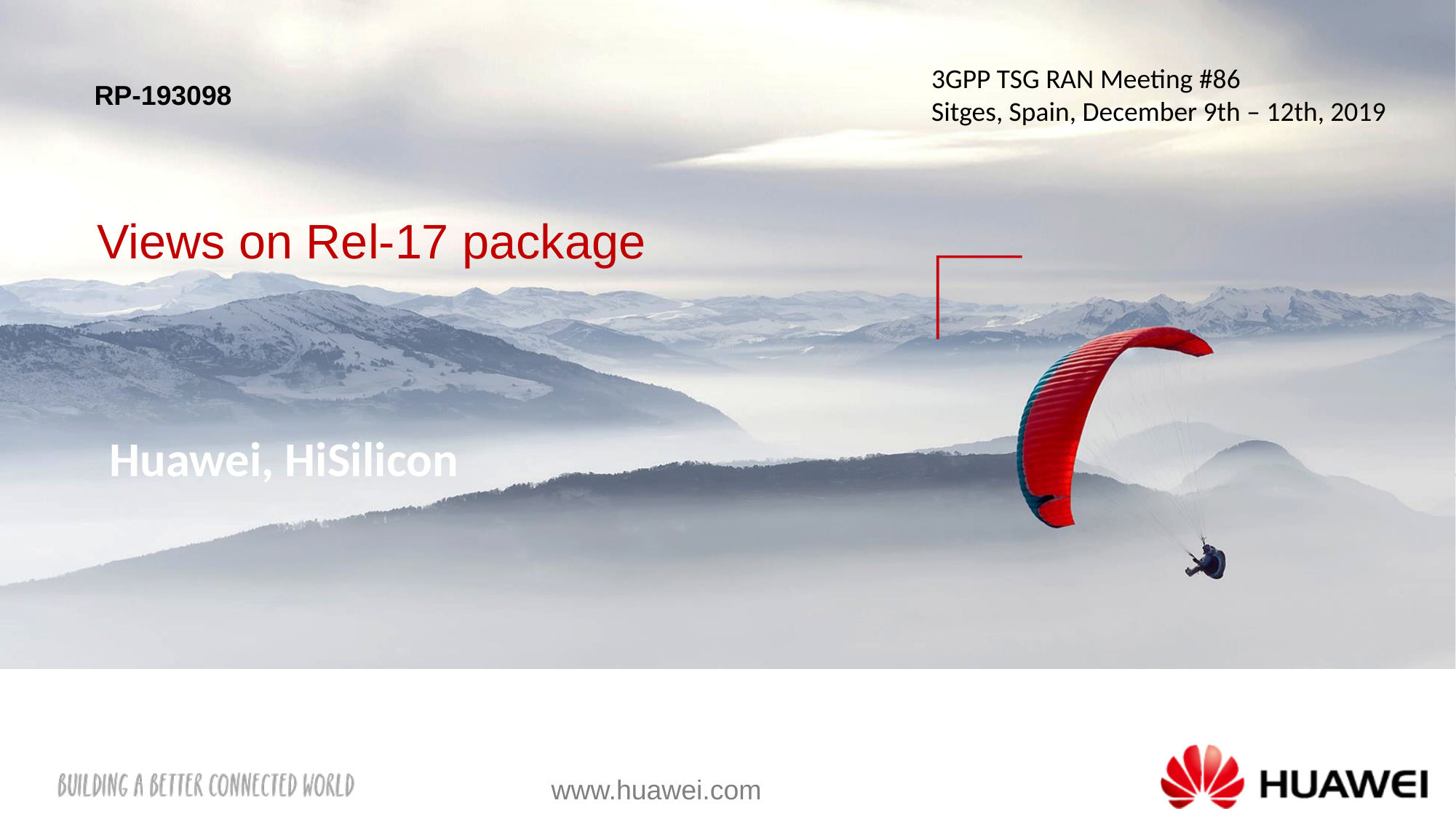

3GPP TSG RAN Meeting #86
Sitges, Spain, December 9th – 12th, 2019
RP-193098
# Views on Rel-17 package
Huawei, HiSilicon